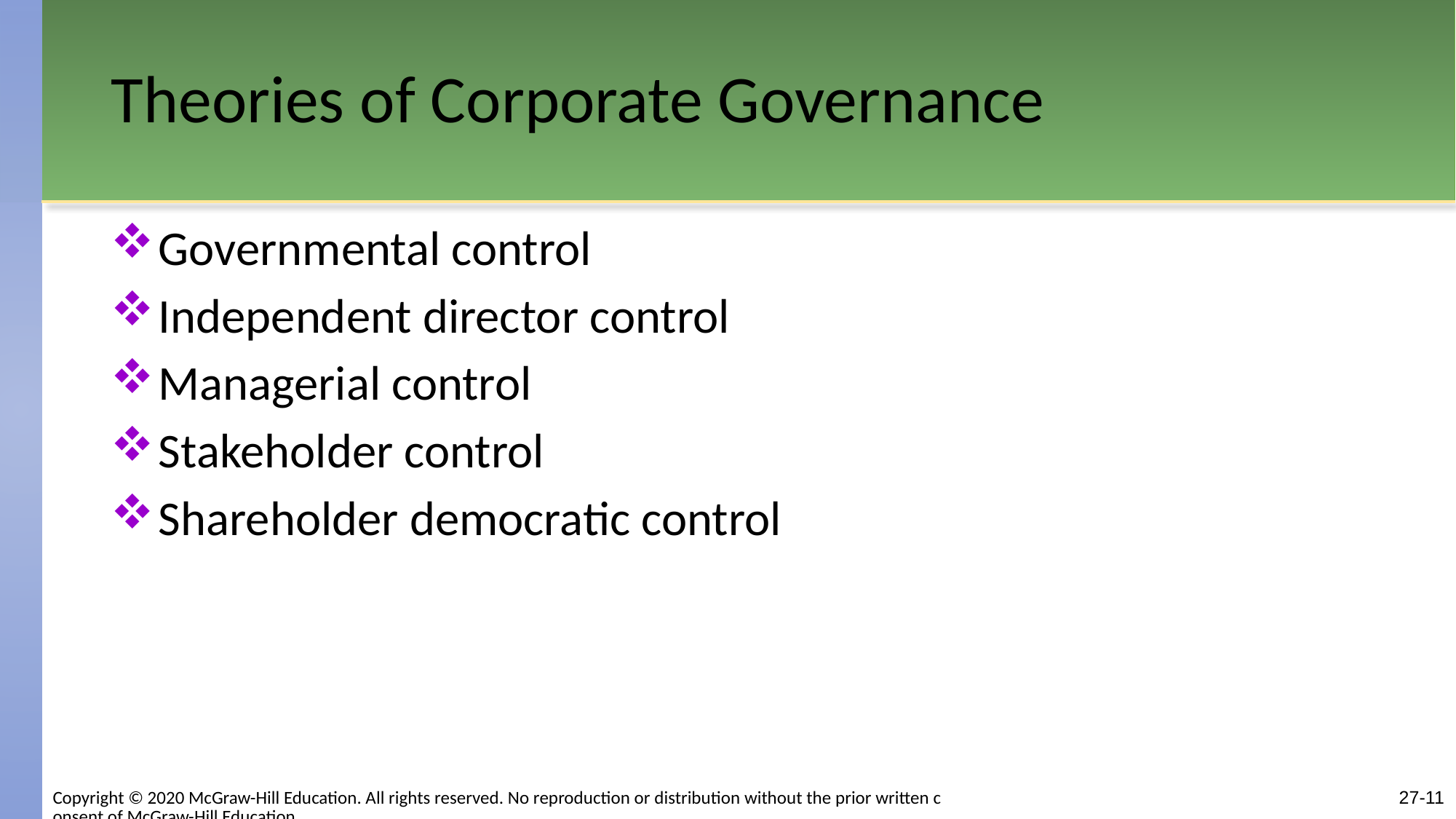

# Theories of Corporate Governance
Governmental control
Independent director control
Managerial control
Stakeholder control
Shareholder democratic control
27-11
Copyright © 2020 McGraw-Hill Education. All rights reserved. No reproduction or distribution without the prior written consent of McGraw-Hill Education.